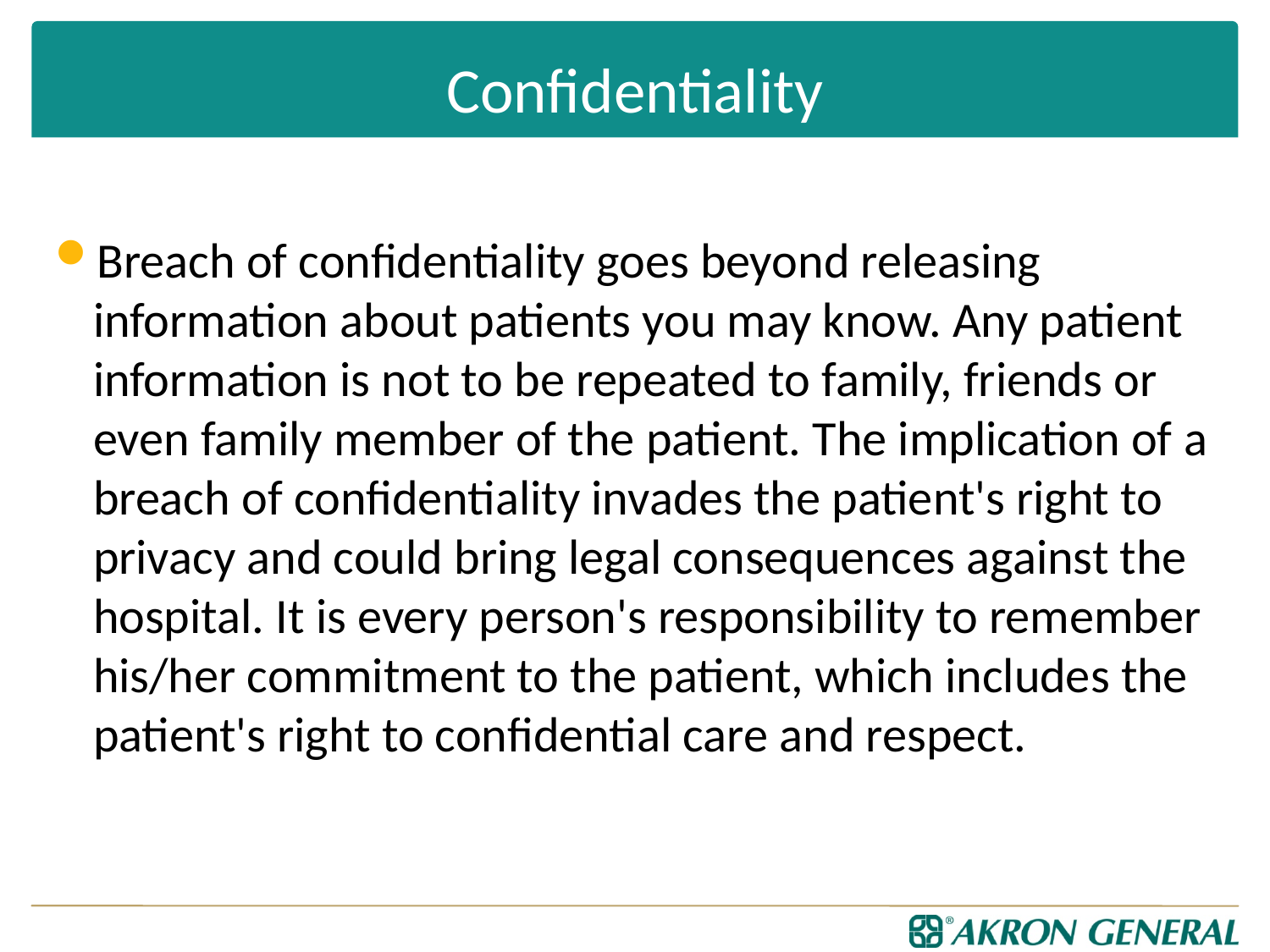

# Confidentiality
Breach of confidentiality goes beyond releasing information about patients you may know. Any patient information is not to be repeated to family, friends or even family member of the patient. The implication of a breach of confidentiality invades the patient's right to privacy and could bring legal consequences against the hospital. It is every person's responsibility to remember his/her commitment to the patient, which includes the patient's right to confidential care and respect.